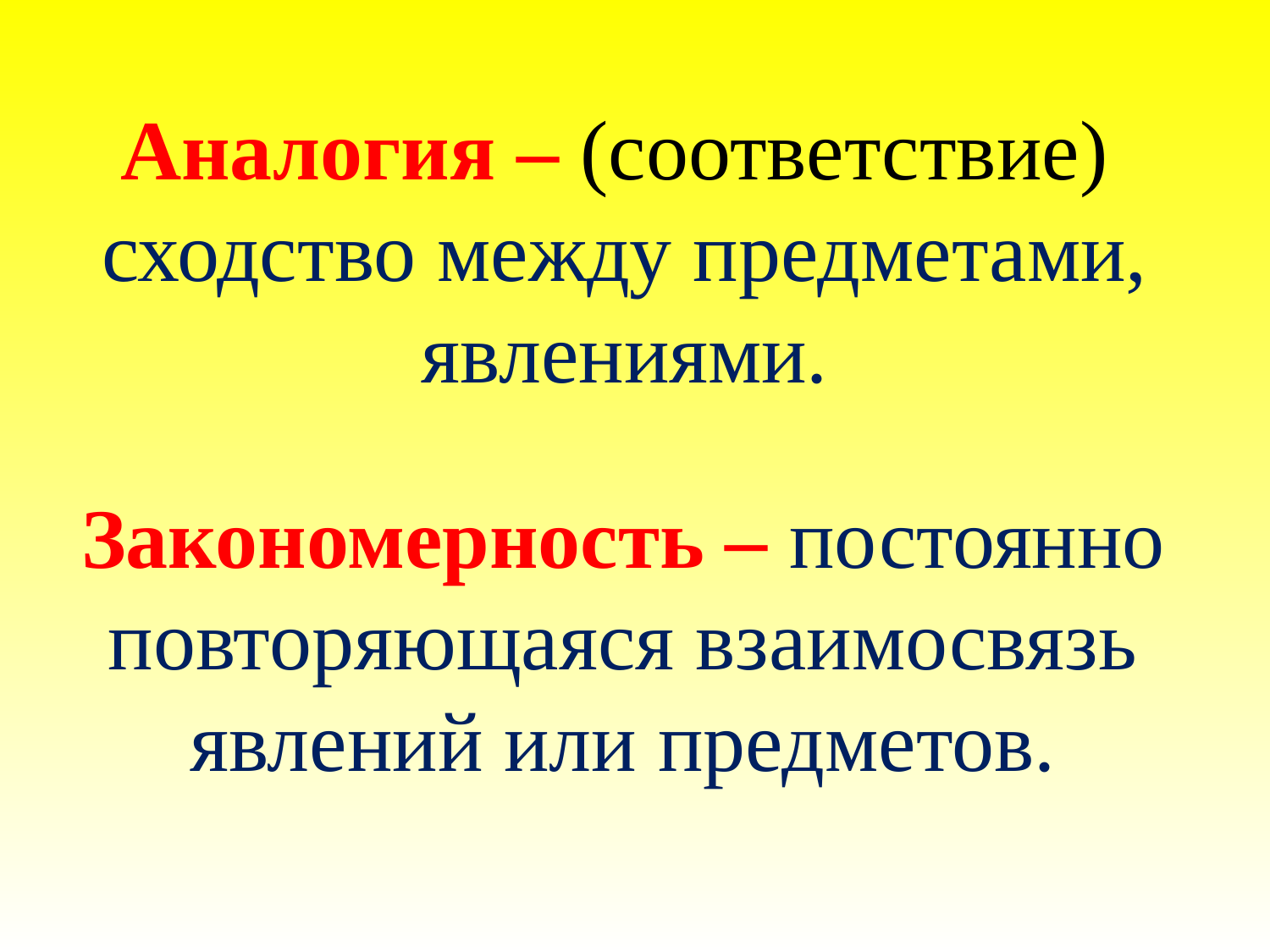

# Аналогия – (соответствие) сходство между предметами, явлениями.
Закономерность – постоянно повторяющаяся взаимосвязь явлений или предметов.